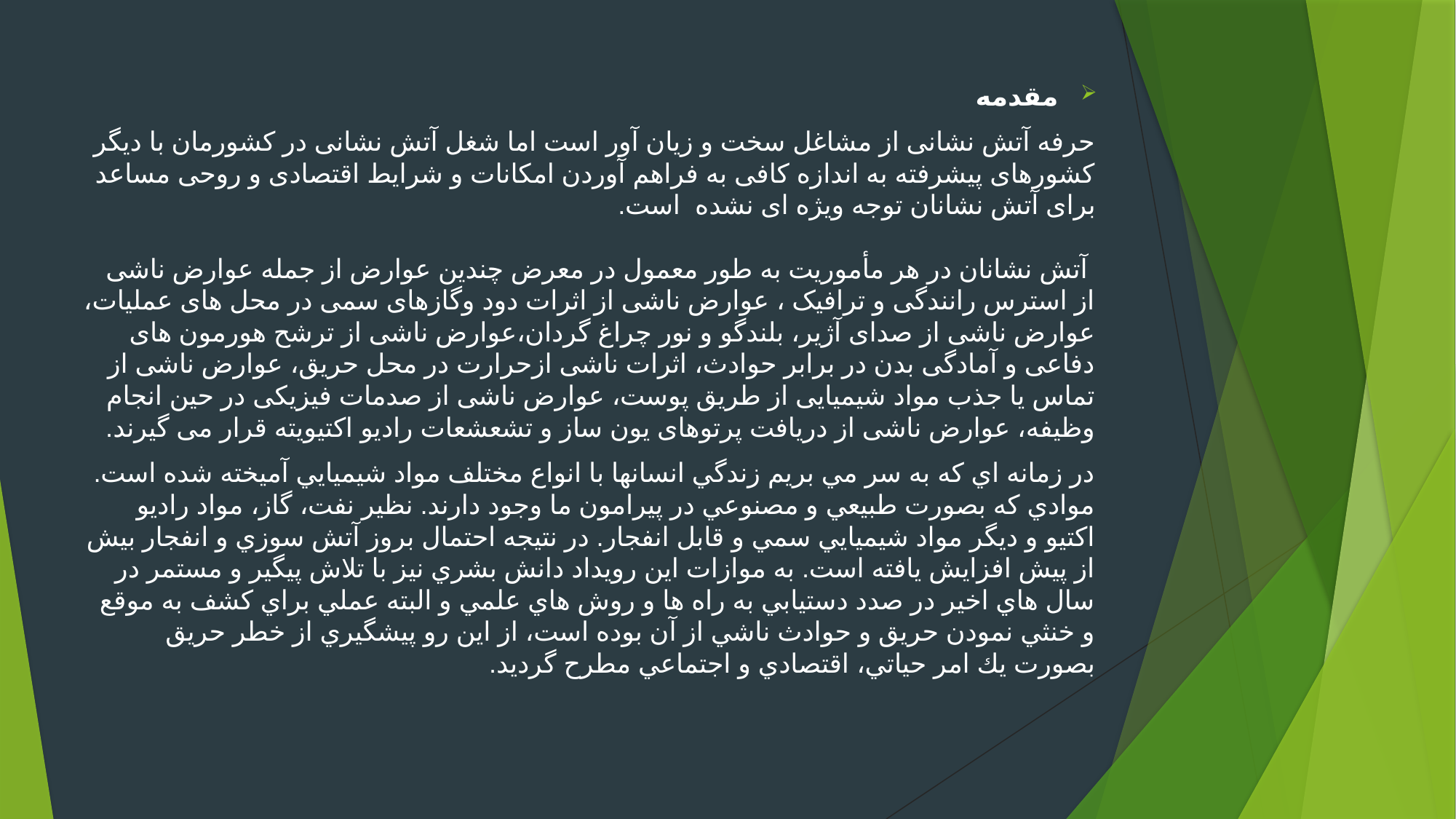

مقدمه
حرفه آتش نشانی از مشاغل سخت و زیان آور است اما شغل آتش نشانی در کشورمان با دیگر کشورهای پیشرفته به اندازه کافی به فراهم آوردن امکانات و شرایط اقتصادی و روحی مساعد برای آتش نشانان توجه ویژه ای نشده  است.
 
 آتش نشانان در هر مأموریت به طور معمول در معرض چندین عوارض از جمله عوارض ناشی از استرس رانندگی و ترافیک ، عوارض ناشی از اثرات دود وگازهای سمی در محل های عملیات، عوارض ناشی از صدای آژیر، بلندگو و نور چراغ گردان،عوارض ناشی از ترشح هورمون های دفاعی و آمادگی بدن در برابر حوادث، اثرات ناشی ازحرارت در محل حریق، عوارض ناشی از تماس یا جذب مواد شیمیایی از طریق پوست، عوارض ناشی از صدمات فیزیکی در حین انجام وظیفه، عوارض ناشی از دریافت پرتوهای یون ساز و تشعشعات رادیو اکتیویته قرار می گیرند.
در زمانه اي كه به سر مي بريم زندگي انسانها با انواع مختلف مواد شيميايي آميخته شده است. موادي كه بصورت طبيعي و مصنوعي در پيرامون ما وجود دارند. نظير نفت، گاز، مواد راديو اكتيو و ديگر مواد شيميايي سمي و قابل انفجار. در نتيجه احتمال بروز آتش سوزي و انفجار بيش از پيش افزايش يافته است. به موازات اين رويداد دانش بشري نيز با تلاش پيگير و مستمر در سال هاي اخير در صدد دستيابي به راه ها و روش هاي علمي و البته عملي براي كشف به موقع و خنثي نمودن حريق و حوادث ناشي از آن بوده است، از اين رو پيشگيري از خطر حريق بصورت يك امر حياتي، اقتصادي و اجتماعي مطرح گرديد.